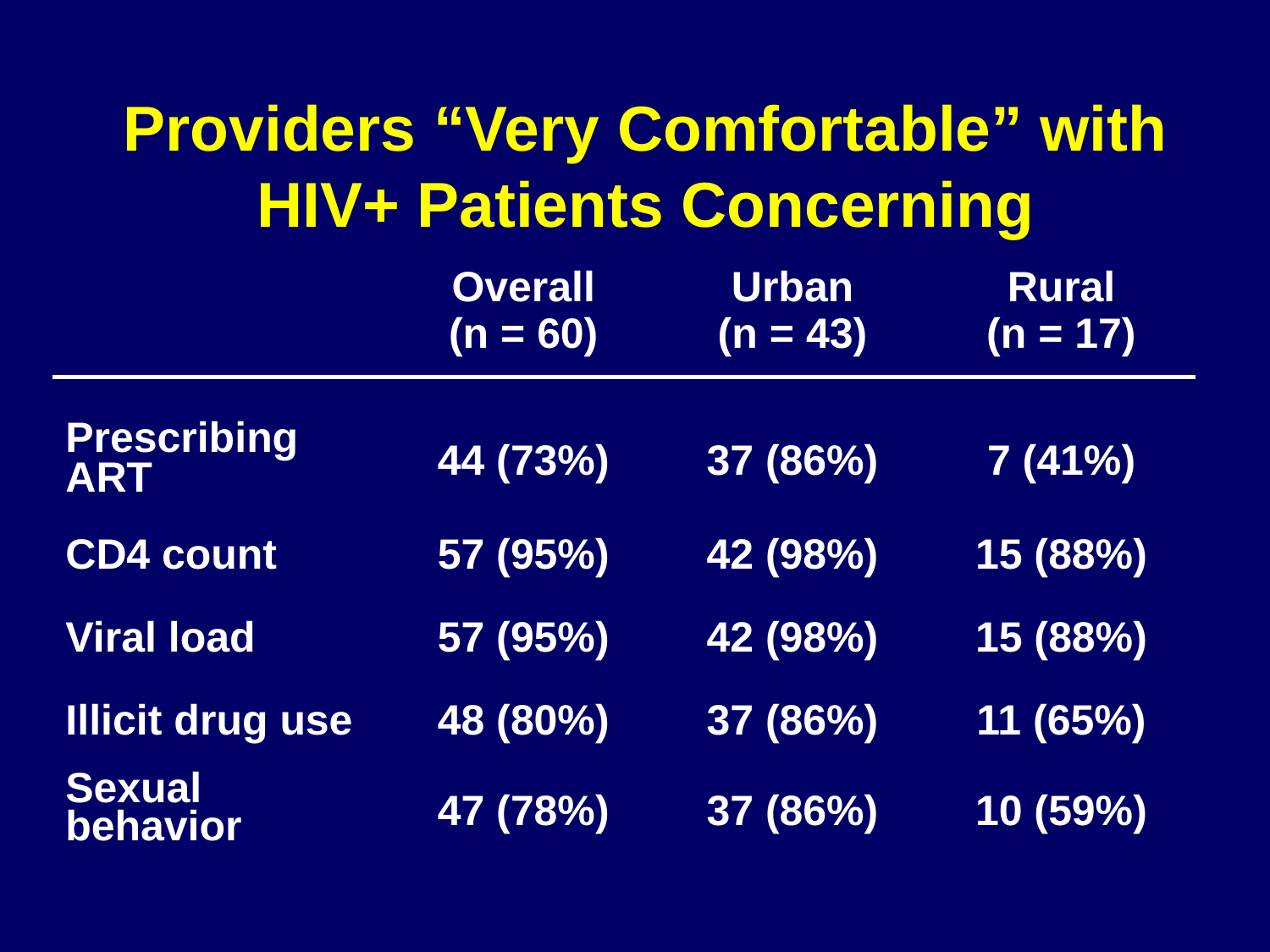

# Providers “Very Comfortable” with HIV+ Patients Concerning
|  | Overall (n = 60) | Urban (n = 43) | Rural (n = 17) |
| --- | --- | --- | --- |
|  |  |  |  |
| Prescribing ART | 44 (73%) | 37 (86%) | 7 (41%) |
| CD4 count | 57 (95%) | 42 (98%) | 15 (88%) |
| Viral load | 57 (95%) | 42 (98%) | 15 (88%) |
| Illicit drug use | 48 (80%) | 37 (86%) | 11 (65%) |
| Sexual behavior | 47 (78%) | 37 (86%) | 10 (59%) |